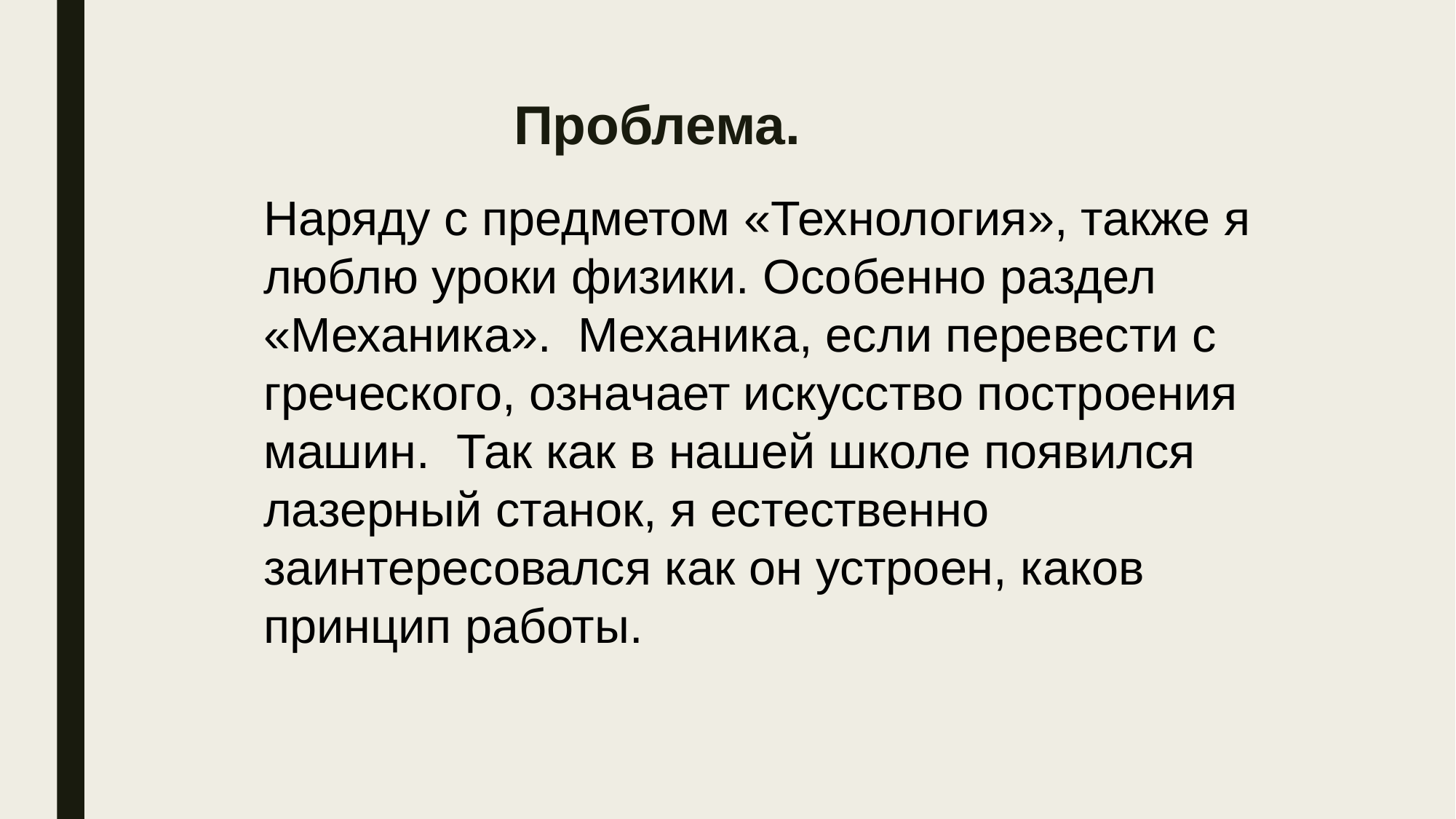

# Проблема.
Наряду с предметом «Технология», также я люблю уроки физики. Особенно раздел «Механика».  Механика, если перевести с греческого, означает искусство построения машин.  Так как в нашей школе появился лазерный станок, я естественно заинтересовался как он устроен, каков принцип работы.